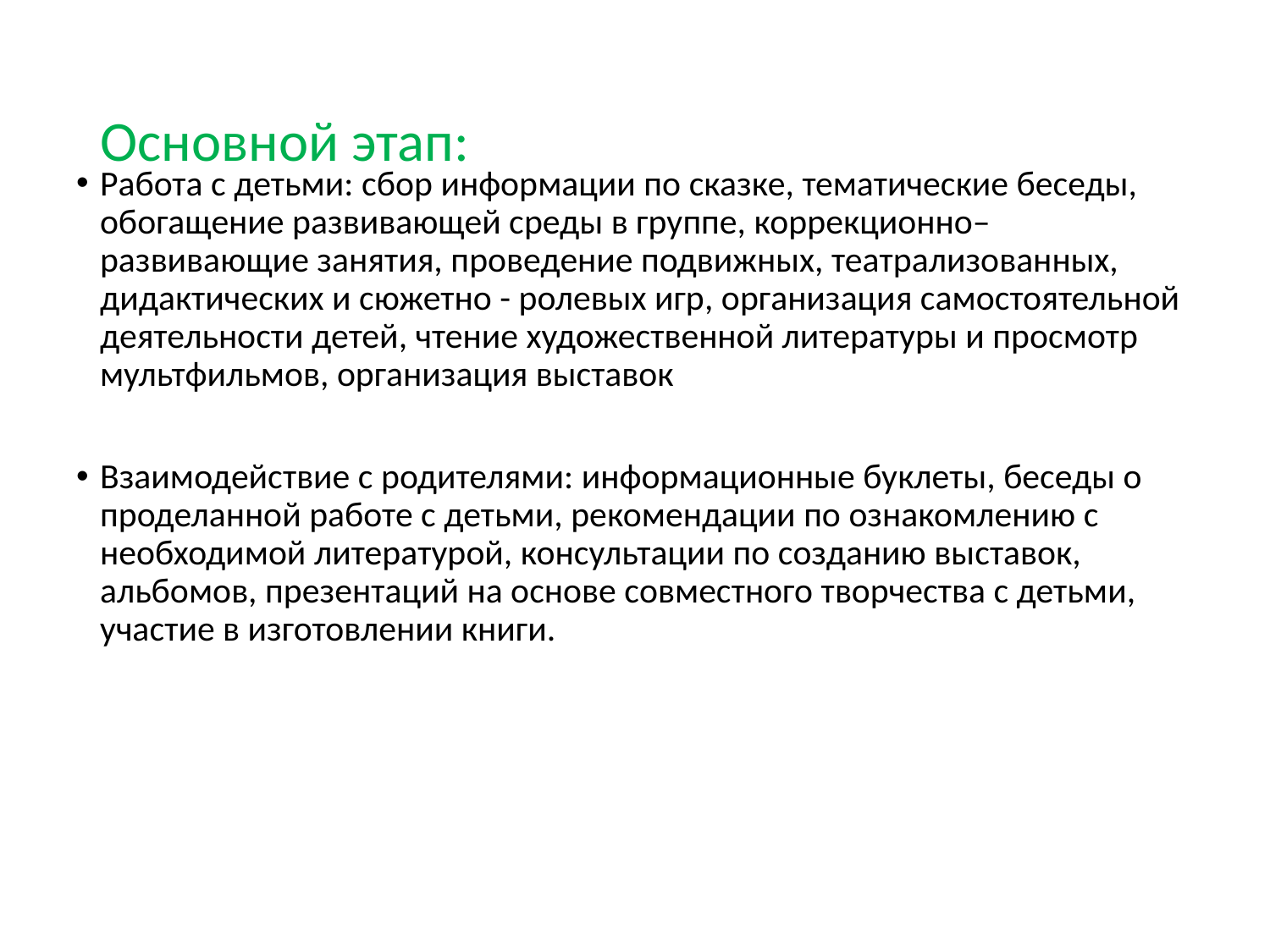

# Основной этап:
Работа с детьми: сбор информации по сказке, тематические беседы, обогащение развивающей среды в группе, коррекционно– развивающие занятия, проведение подвижных, театрализованных, дидактических и сюжетно - ролевых игр, организация самостоятельной деятельности детей, чтение художественной литературы и просмотр мультфильмов, организация выставок

Взаимодействие с родителями: информационные буклеты, беседы о проделанной работе с детьми, рекомендации по ознакомлению с необходимой литературой, консультации по созданию выставок, альбомов, презентаций на основе совместного творчества с детьми, участие в изготовлении книги.